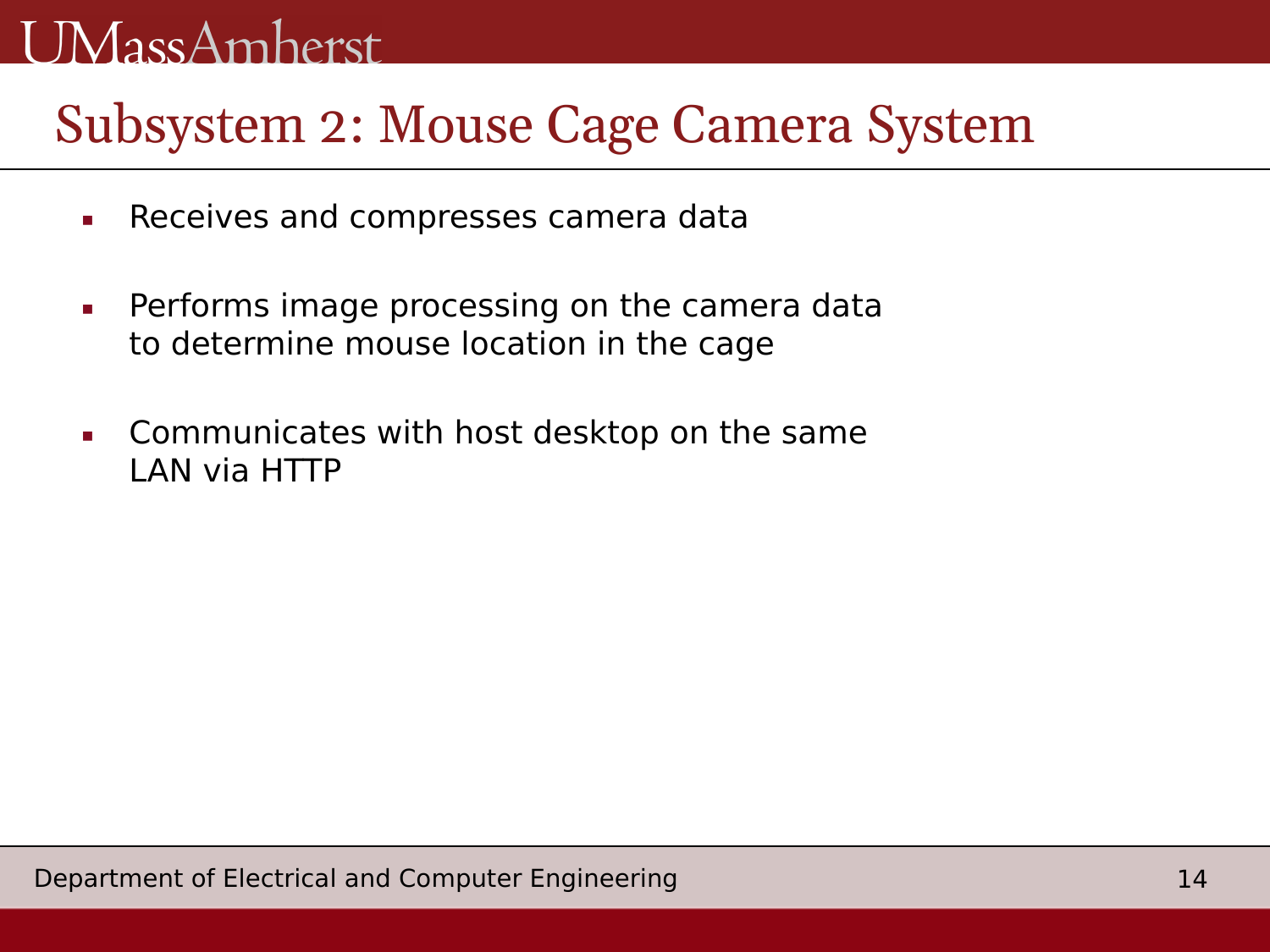

# Subsystem 2: Mouse Cage Camera System
Receives and compresses camera data

Performs image processing on the camera data to determine mouse location in the cage

Communicates with host desktop on the same LAN via HTTP